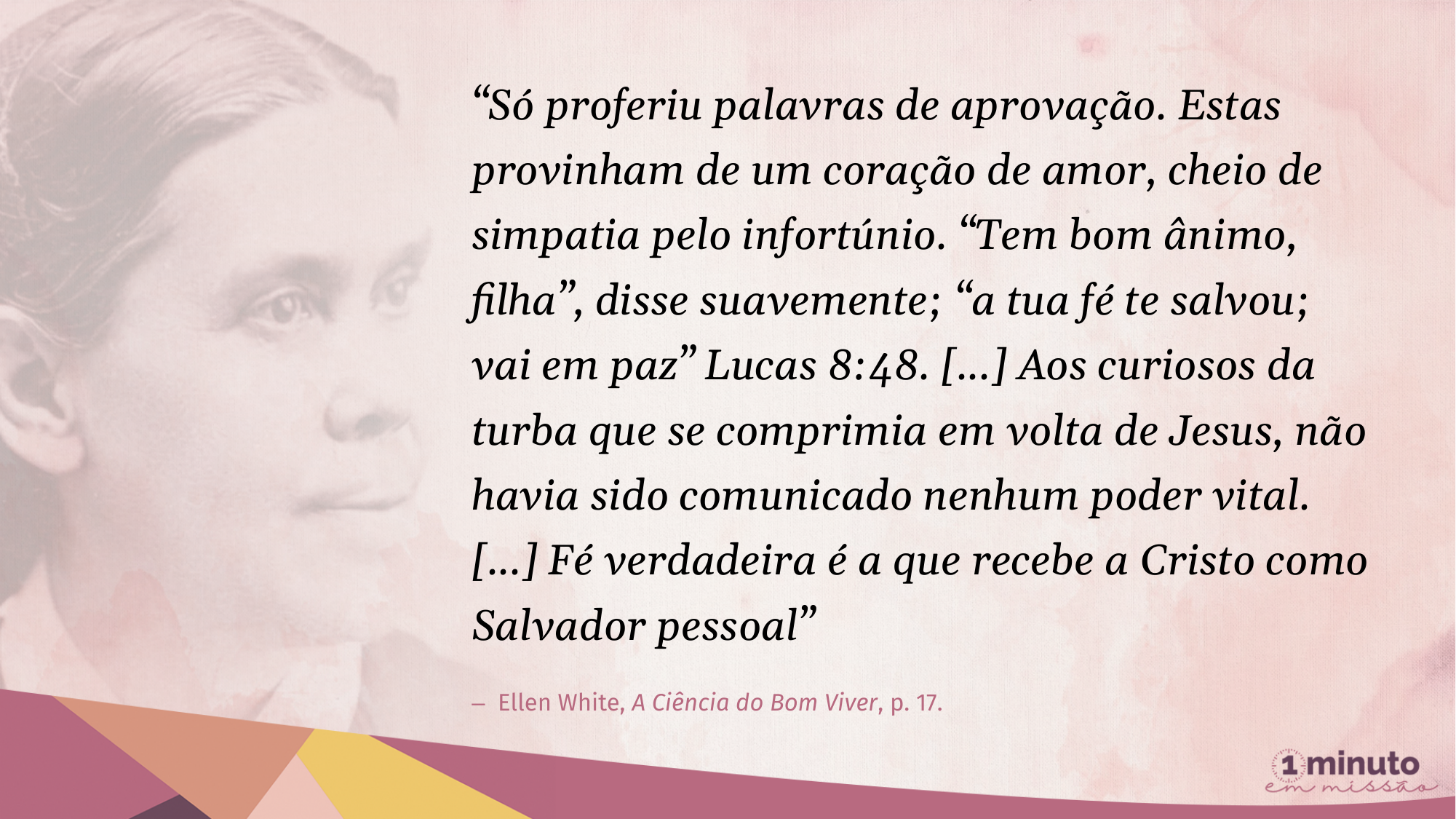

“Só proferiu palavras de aprovação. Estas provinham de um coração de amor, cheio de simpatia pelo infortúnio. “Tem bom ânimo, filha”, disse suavemente; “a tua fé te salvou; vai em paz” Lucas 8:48. [...] Aos curiosos da turba que se comprimia em volta de Jesus, não havia sido comunicado nenhum poder vital. [...] Fé verdadeira é a que recebe a Cristo como Salvador pessoal”
Ellen White, A Ciência do Bom Viver, p. 17.